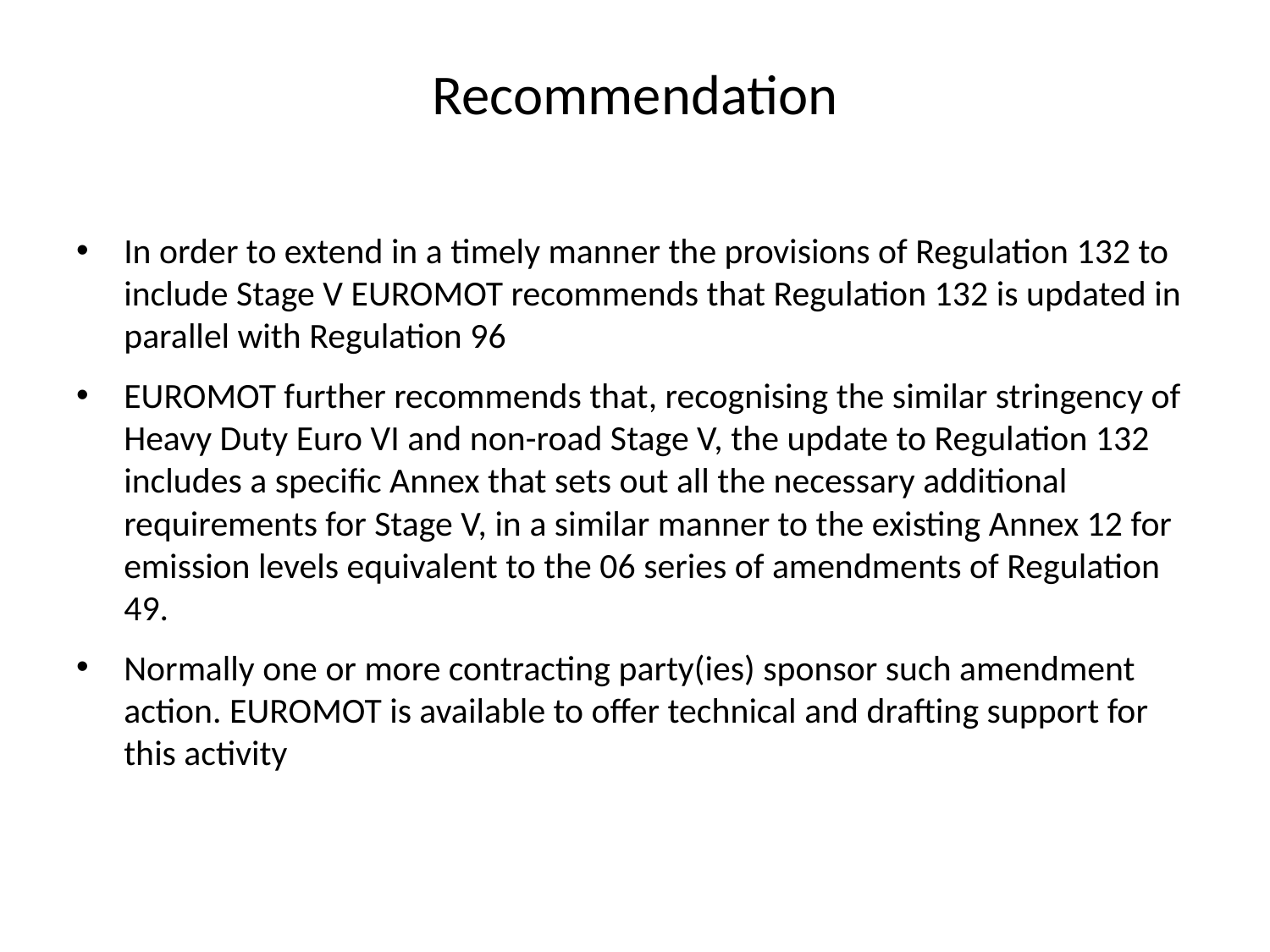

# Recommendation
In order to extend in a timely manner the provisions of Regulation 132 to include Stage V EUROMOT recommends that Regulation 132 is updated in parallel with Regulation 96
EUROMOT further recommends that, recognising the similar stringency of  Heavy Duty Euro VI and non-road Stage V, the update to Regulation 132 includes a specific Annex that sets out all the necessary additional requirements for Stage V, in a similar manner to the existing Annex 12 for emission levels equivalent to the 06 series of amendments of Regulation 49.
Normally one or more contracting party(ies) sponsor such amendment action. EUROMOT is available to offer technical and drafting support for this activity